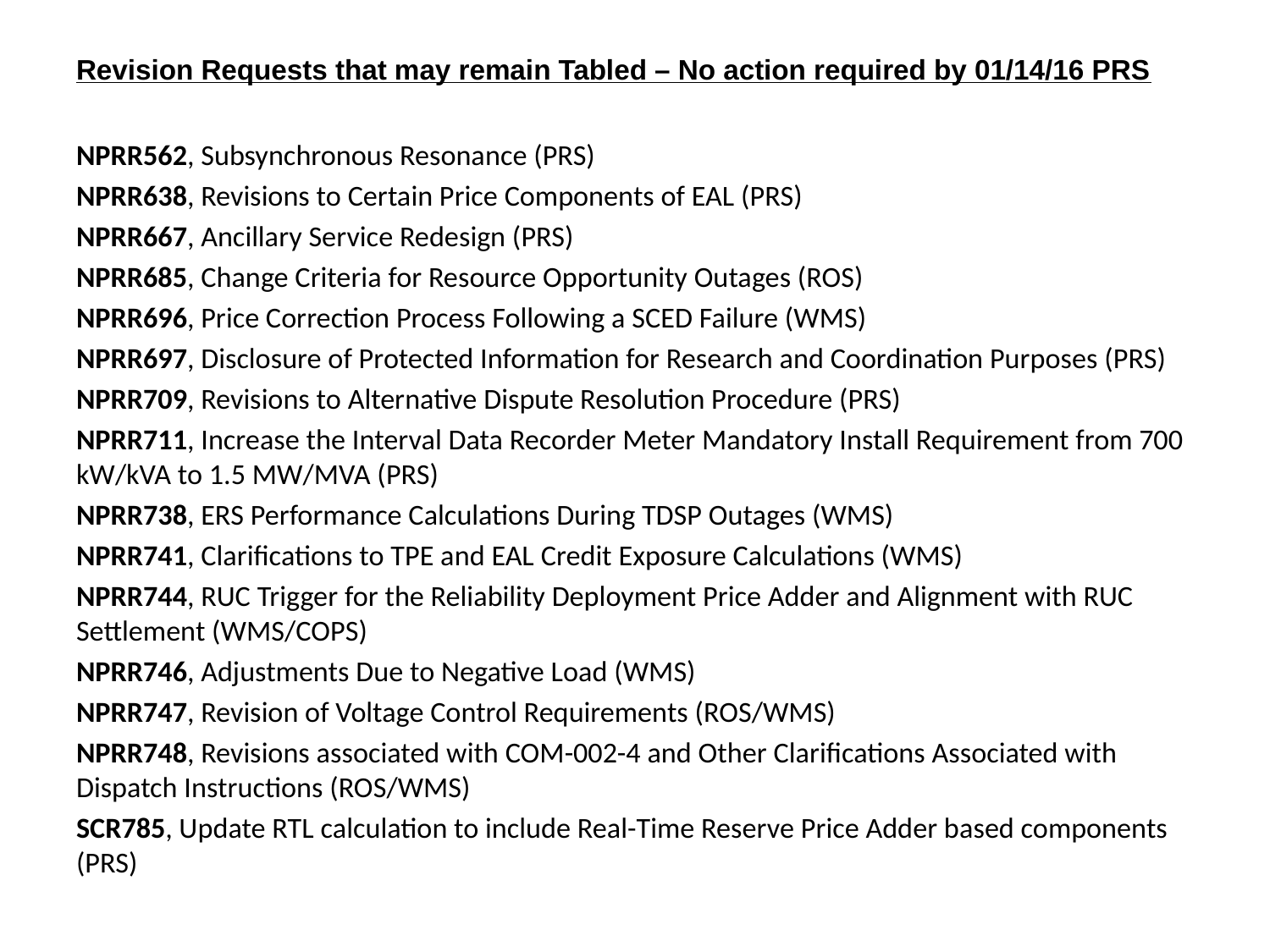

# Revision Requests that may remain Tabled – No action required by 01/14/16 PRS

NPRR562, Subsynchronous Resonance (PRS)
NPRR638, Revisions to Certain Price Components of EAL (PRS)
NPRR667, Ancillary Service Redesign (PRS)
NPRR685, Change Criteria for Resource Opportunity Outages (ROS)
NPRR696, Price Correction Process Following a SCED Failure (WMS)
NPRR697, Disclosure of Protected Information for Research and Coordination Purposes (PRS)
NPRR709, Revisions to Alternative Dispute Resolution Procedure (PRS)
NPRR711, Increase the Interval Data Recorder Meter Mandatory Install Requirement from 700 kW/kVA to 1.5 MW/MVA (PRS)
NPRR738, ERS Performance Calculations During TDSP Outages (WMS)
NPRR741, Clarifications to TPE and EAL Credit Exposure Calculations (WMS)
NPRR744, RUC Trigger for the Reliability Deployment Price Adder and Alignment with RUC Settlement (WMS/COPS)
NPRR746, Adjustments Due to Negative Load (WMS)
NPRR747, Revision of Voltage Control Requirements (ROS/WMS)
NPRR748, Revisions associated with COM-002-4 and Other Clarifications Associated with Dispatch Instructions (ROS/WMS)
SCR785, Update RTL calculation to include Real-Time Reserve Price Adder based components (PRS)